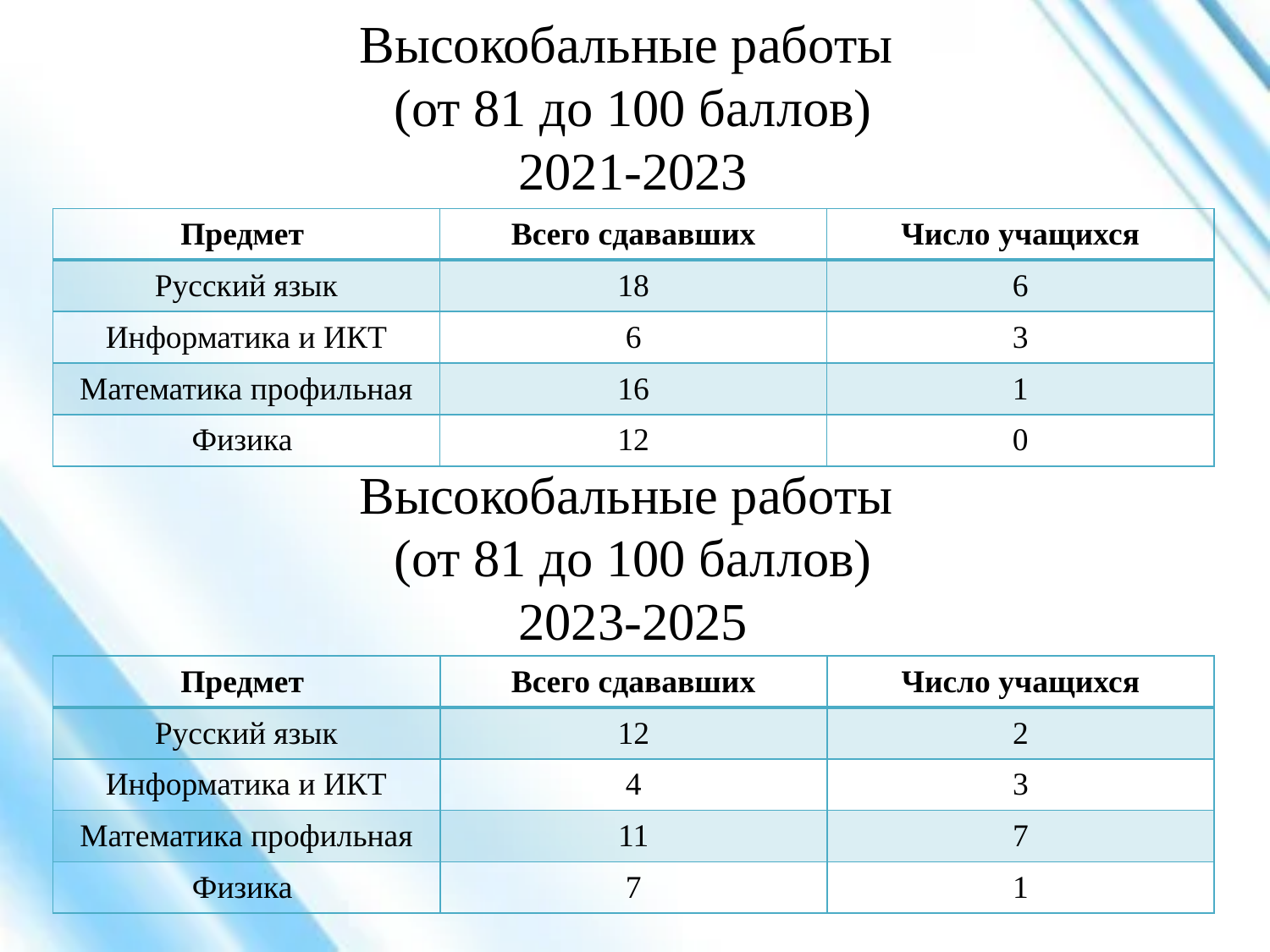

# Высокобальные работы (от 81 до 100 баллов) 2021-2023
| Предмет | Всего сдававших | Число учащихся |
| --- | --- | --- |
| Русский язык | 18 | 6 |
| Информатика и ИКТ | 6 | 3 |
| Математика профильная | 16 | 1 |
| Физика | 12 | 0 |
Высокобальные работы
(от 81 до 100 баллов)
2023-2025
| Предмет | Всего сдававших | Число учащихся |
| --- | --- | --- |
| Русский язык | 12 | 2 |
| Информатика и ИКТ | 4 | 3 |
| Математика профильная | 11 | 7 |
| Физика | 7 | 1 |